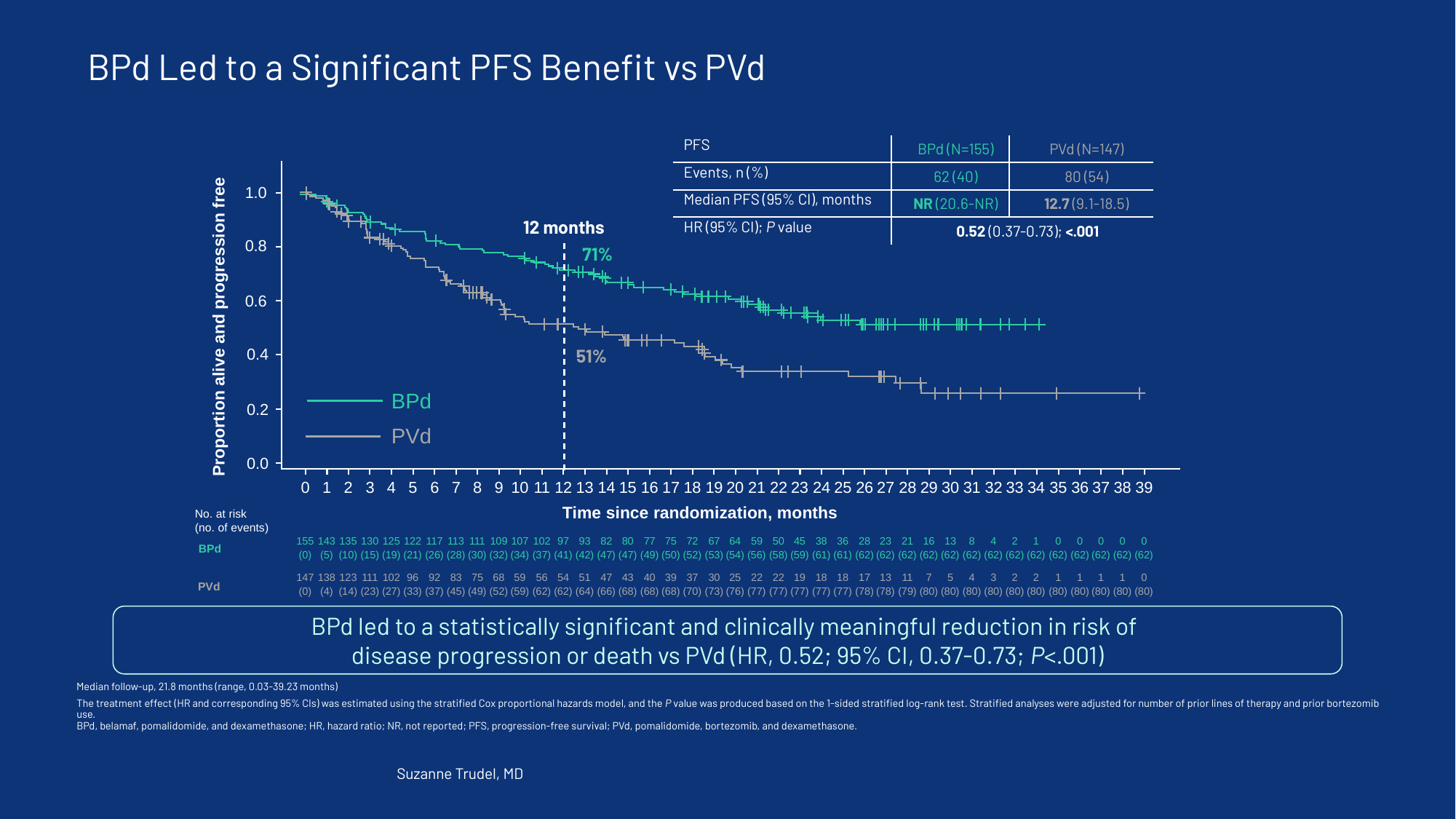

# BPd Led to a Significant PFS Benefit vs PVd
| PFS | BPd (N=155) | PVd (N=147) |
| --- | --- | --- |
| Events, n (%) | 62 (40) | 80 (54) |
| Median PFS (95% CI), months | NR (20.6-NR) | 12.7 (9.1-18.5) |
| HR (95% CI); P value | 0.52 (0.37-0.73); <.001 |  |

1.0
0.8
0.6
0.4
0.2
0.0

12 months

71%

Proportion alive and progression free

51%

BPd

PVd

0
1
2
3
4
5
6
7
8
9
10
11
12
13
14
15
16
17
18
19
20
21
22
23
24
25
26
27
28
29
30
31
32
33
34
35
36
37
38
39
Time since randomization, months
No. at risk
(no. of events)
155
143
135
130
125
122
117
113
111
109
107
102
97
93
82
80
77
75
72
67
64
59
50
45
38
36
28
23
21
16
13
8
4
2
1
0
0
0
0
0
BPd
(28)
(0)
(5)
(10)
(15)
(19)
(21)
(26)
(30)
(32)
(34)
(37)
(41)
(42)
(47)
(47)
(49)
(50)
(52)
(53)
(54)
(56)
(58)
(59)
(61)
(61)
(62)
(62)
(62)
(62)
(62)
(62)
(62)
(62)
(62)
(62)
(62)
(62)
(62)
(62)
147
138
123
111
102
96
92
83
75
68
59
56
54
51
47
43
40
39
37
30
25
22
22
19
18
18
17
13
11
7
5
4
3
2
2
1
1
1
1
0
PVd
(0)
(4)
(14)
(23)
(27)
(33)
(37)
(45)
(49)
(52)
(59)
(62)
(62)
(64)
(66)
(68)
(68)
(68)
(70)
(73)
(76)
(77)
(77)
(77)
(77)
(77)
(78)
(78)
(79)
(80)
(80)
(80)
(80)
(80)
(80)
(80)
(80)
(80)
(80)
(80)
BPd led to a statistically significant and clinically meaningful reduction in risk of
disease progression or death vs PVd (HR, 0.52; 95% CI, 0.37-0.73; P<.001)
Median follow-up, 21.8 months (range, 0.03-39.23 months)
The treatment effect (HR and corresponding 95% CIs) was estimated using the stratified Cox proportional hazards model, and the P value was produced based on the 1-sided stratified log-rank test. Stratified analyses were adjusted for number of prior lines of therapy and prior bortezomib use.
BPd, belamaf, pomalidomide, and dexamethasone; HR, hazard ratio; NR, not reported; PFS, progression-free survival; PVd, pomalidomide, bortezomib, and dexamethasone.
Suzanne Trudel, MD